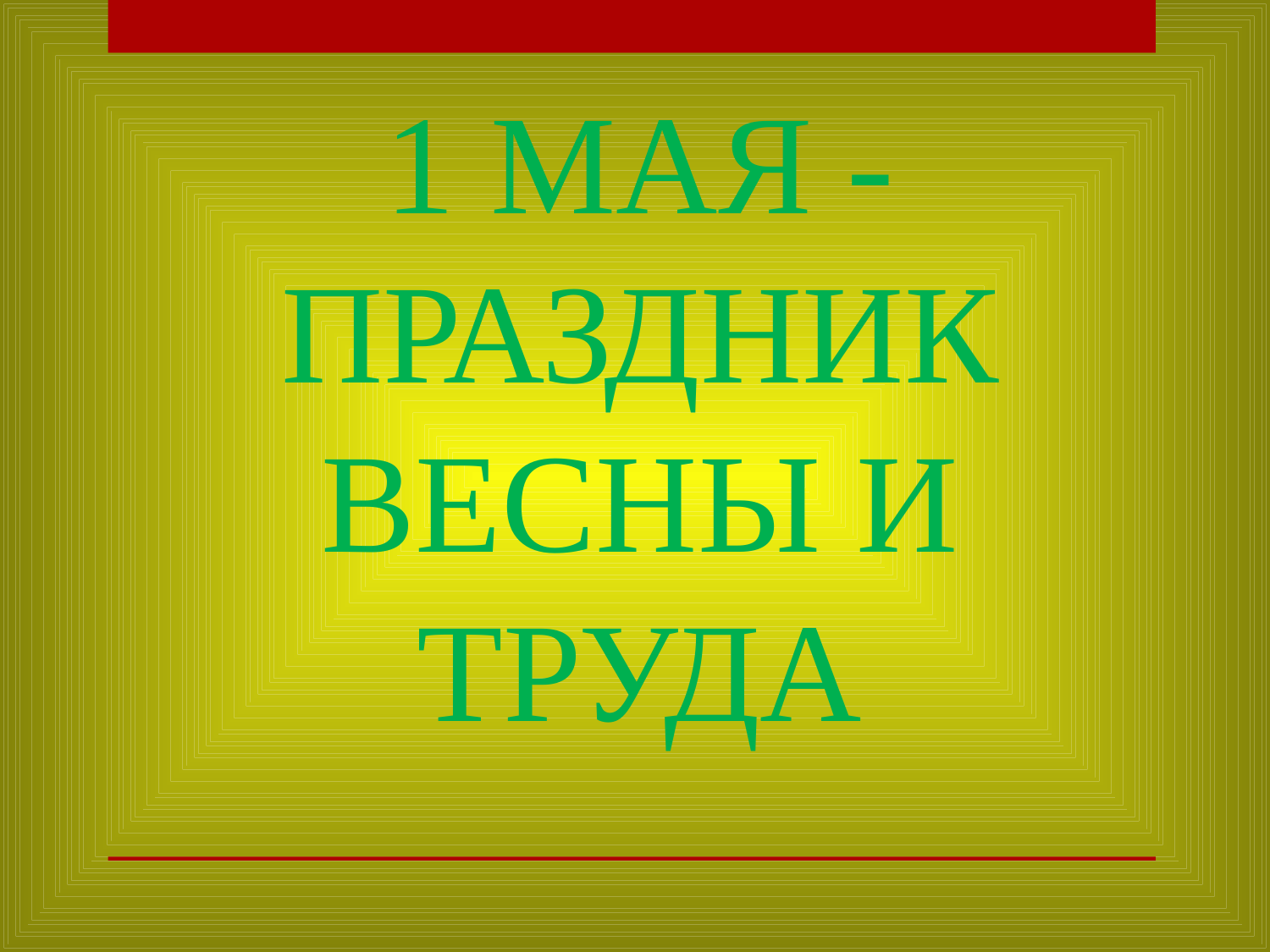

1 МАЯ - ПРАЗДНИК ВЕСНЫ И ТРУДА